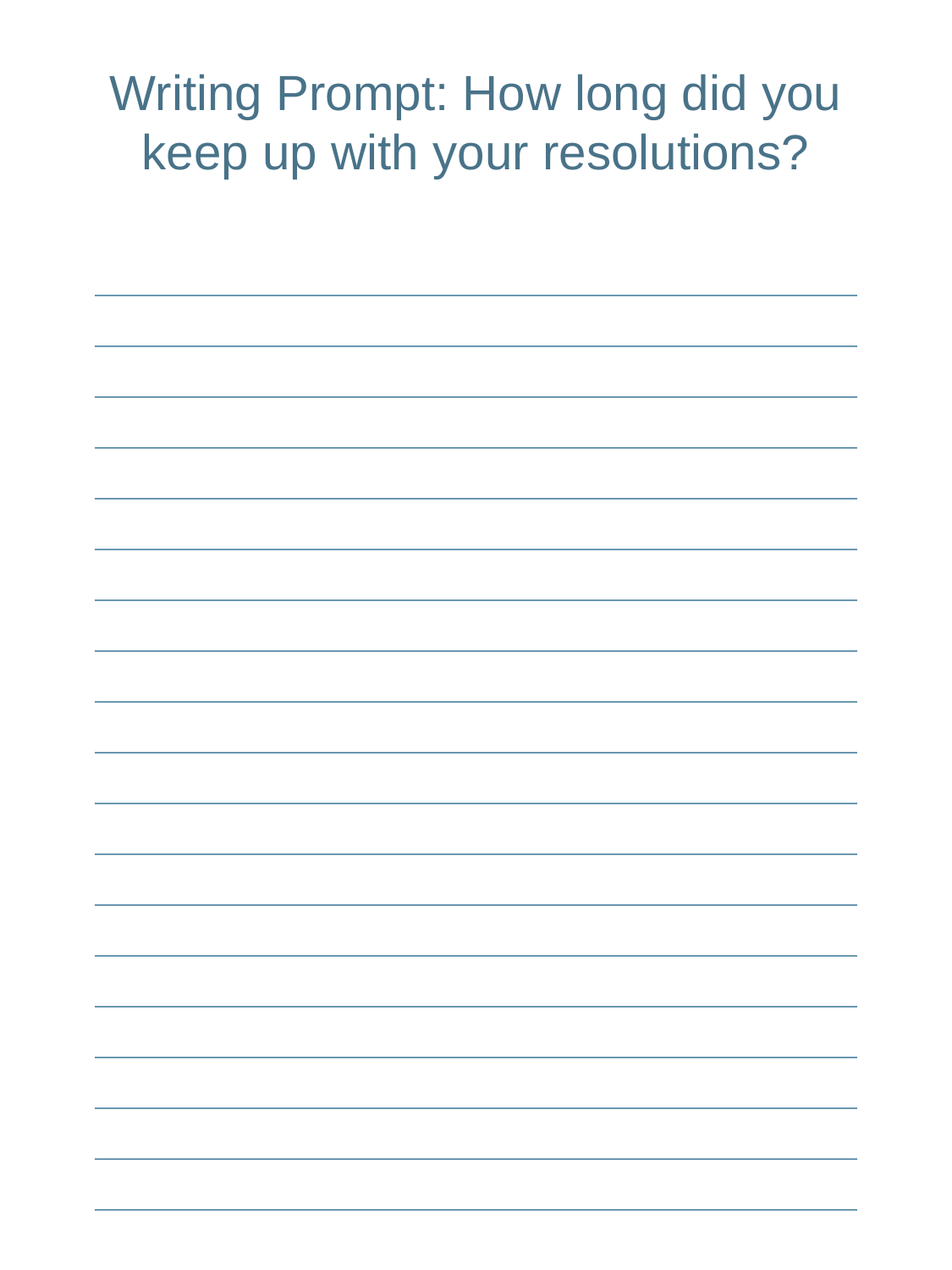

Writing Prompt: How long did you keep up with your resolutions?
|  |
| --- |
|  |
|  |
|  |
|  |
|  |
|  |
|  |
|  |
|  |
|  |
|  |
|  |
|  |
|  |
|  |
|  |
|  |